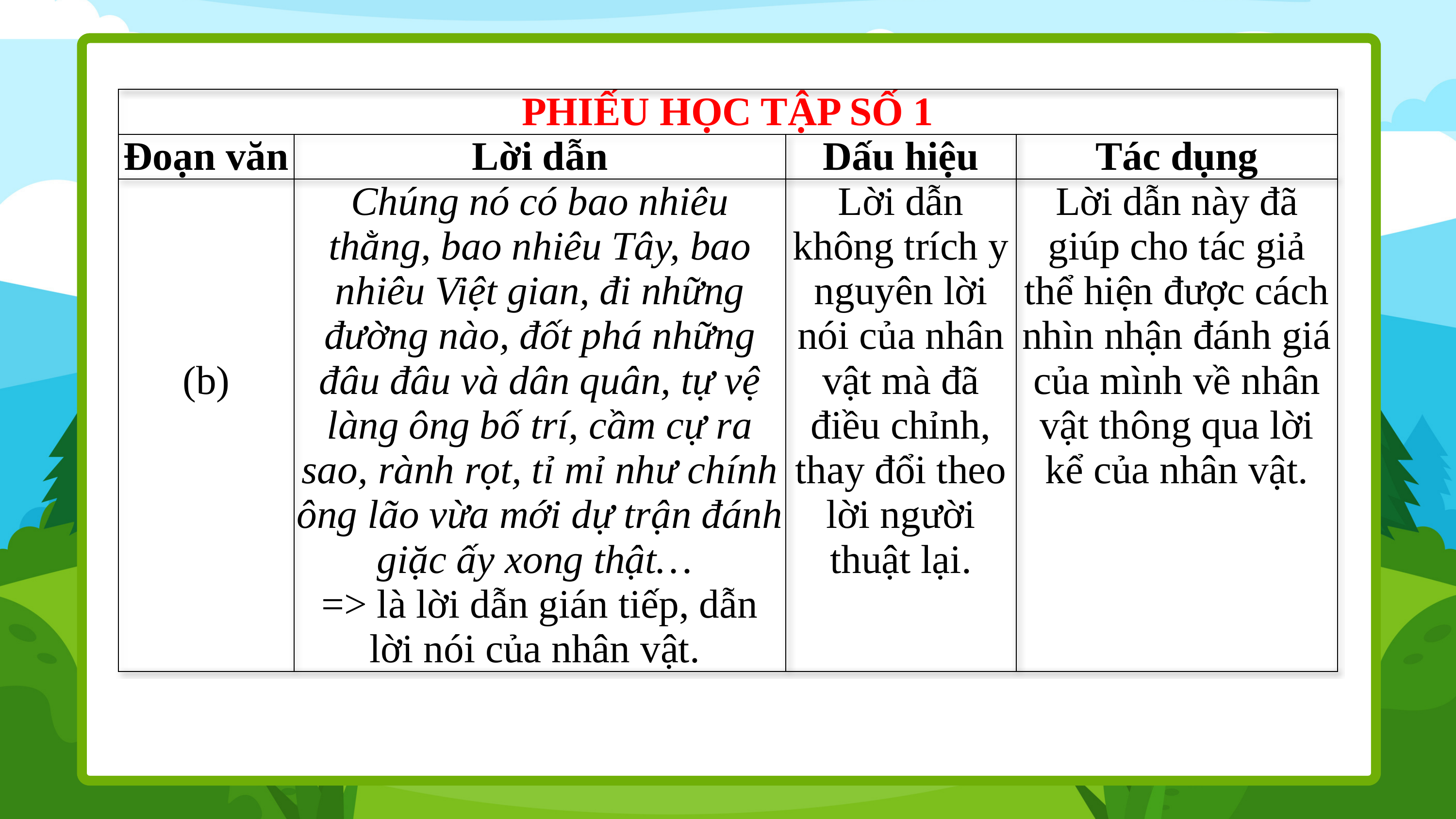

| PHIẾU HỌC TẬP SỐ 1 |  |  |  |
| --- | --- | --- | --- |
| Đoạn văn | Lời dẫn | Dấu hiệu | Tác dụng |
| (b) | Chúng nó có bao nhiêu thằng, bao nhiêu Tây, bao nhiêu Việt gian, đi những đường nào, đốt phá những đâu đâu và dân quân, tự vệ làng ông bố trí, cầm cự ra sao, rành rọt, tỉ mỉ như chính ông lão vừa mới dự trận đánh giặc ấy xong thật…  => là lời dẫn gián tiếp, dẫn lời nói của nhân vật. | Lời dẫn không trích y nguyên lời nói của nhân vật mà đã điều chỉnh, thay đổi theo lời người thuật lại. | Lời dẫn này đã giúp cho tác giả thể hiện được cách nhìn nhận đánh giá của mình về nhân vật thông qua lời kể của nhân vật. |